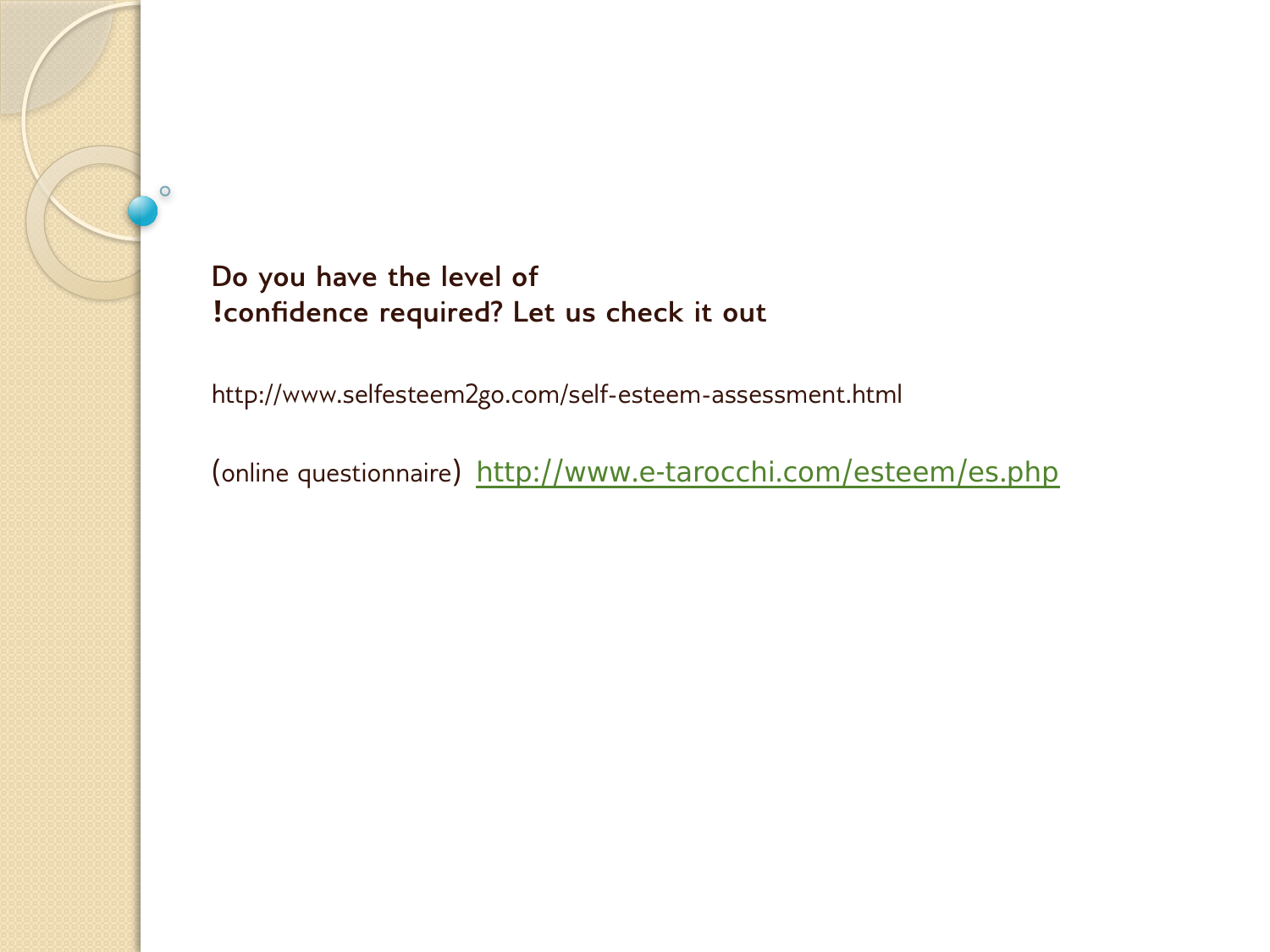

#
Do you have the level of
confidence required? Let us check it out!

http://www.selfesteem2go.com/self-esteem-assessment.html

http://www.e-tarocchi.com/esteem/es.php  (online questionnaire)